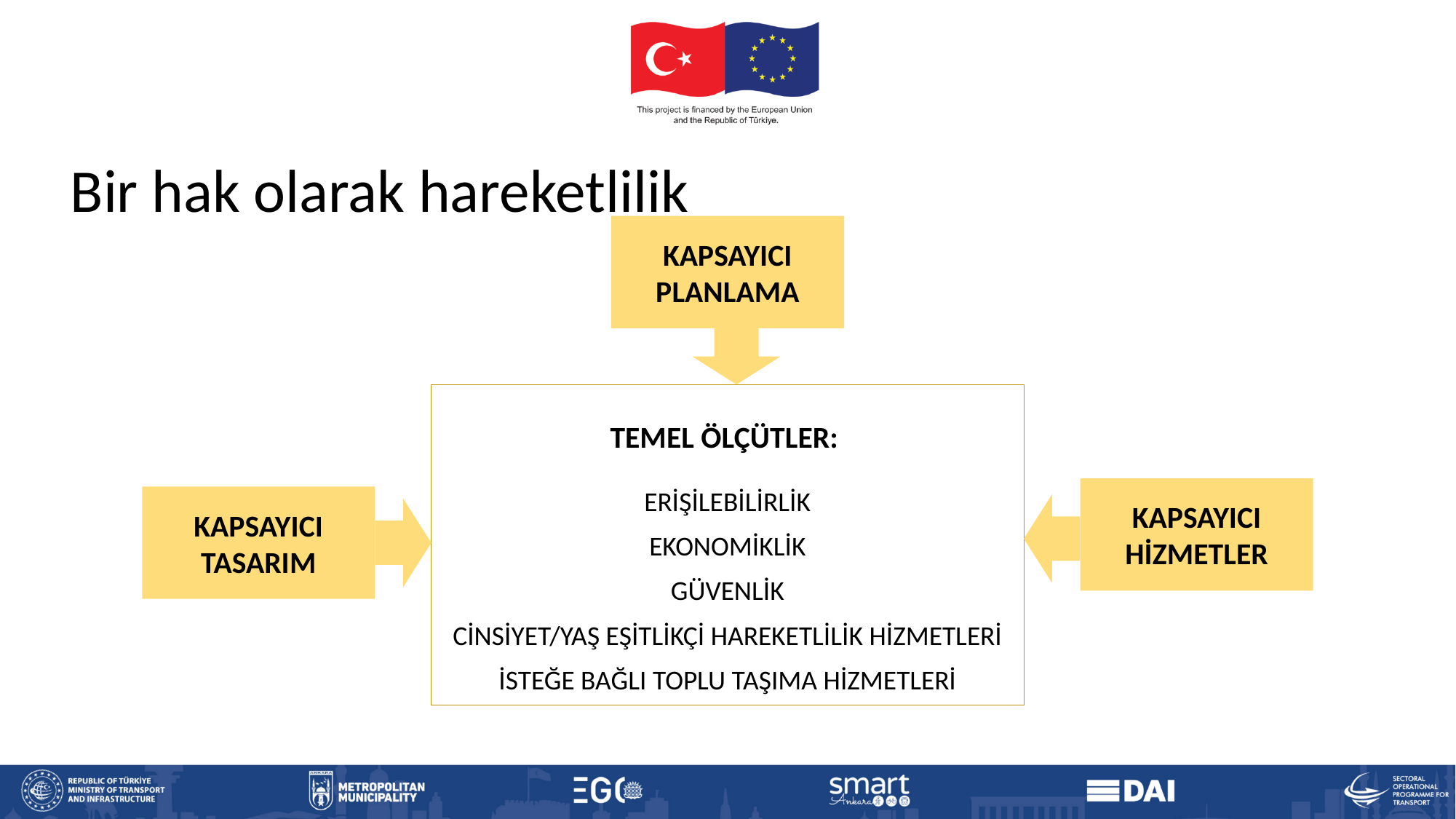

Bir hak olarak hareketlilik
KAPSAYICI PLANLAMA

TEMEL ÖLÇÜTLER:
ERİŞİLEBİLİRLİK
EKONOMİKLİK
GÜVENLİK
CİNSİYET/YAŞ EŞİTLİKÇİ HAREKETLİLİK HİZMETLERİ
İSTEĞE BAĞLI TOPLU TAŞIMA HİZMETLERİ
KAPSAYICI HİZMETLER

KAPSAYICI TASARIM